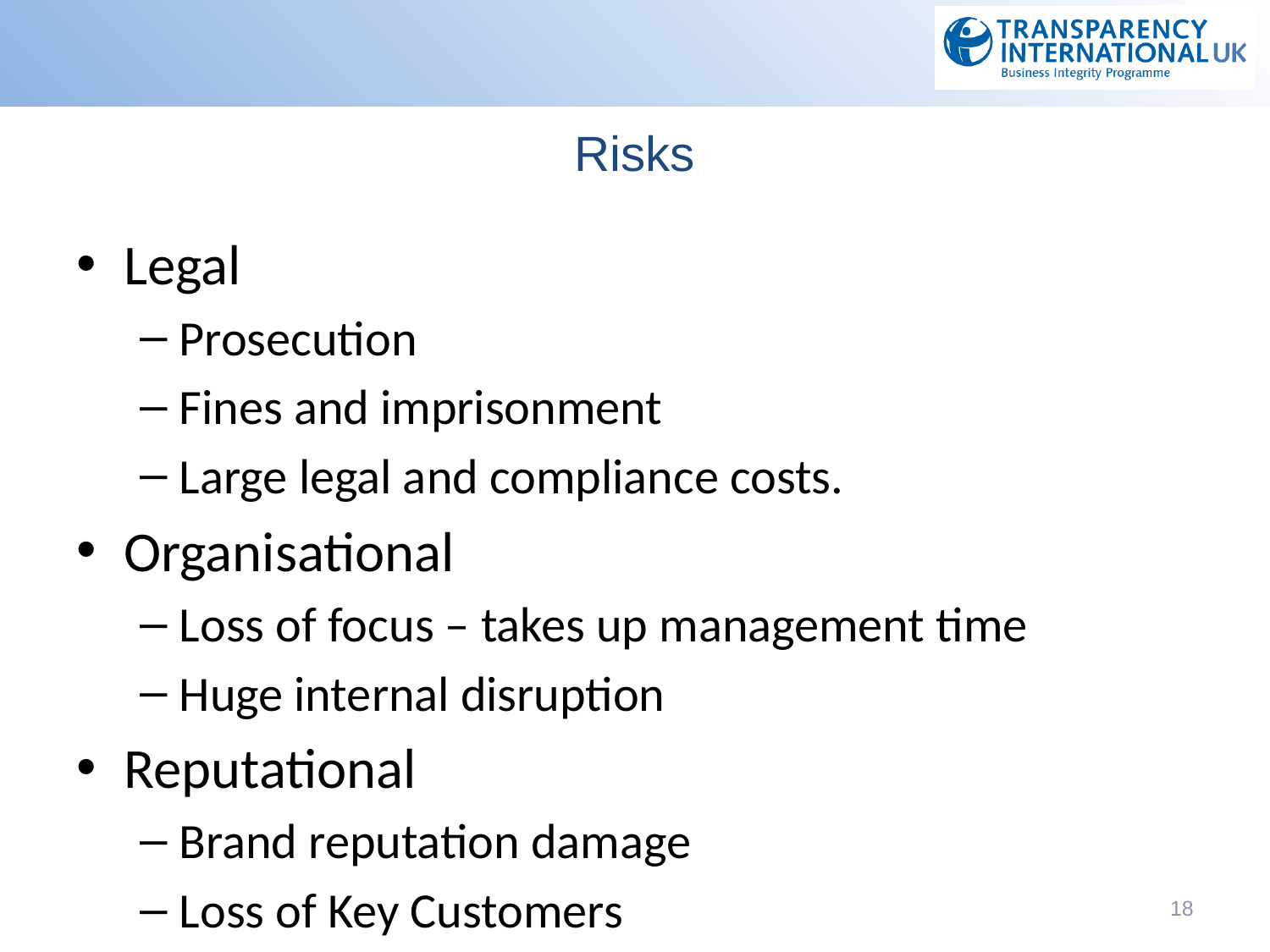

# Risks
Legal
Prosecution
Fines and imprisonment
Large legal and compliance costs.
Organisational
Loss of focus – takes up management time
Huge internal disruption
Reputational
Brand reputation damage
Loss of Key Customers
Loss of staff + decrease in morale

18